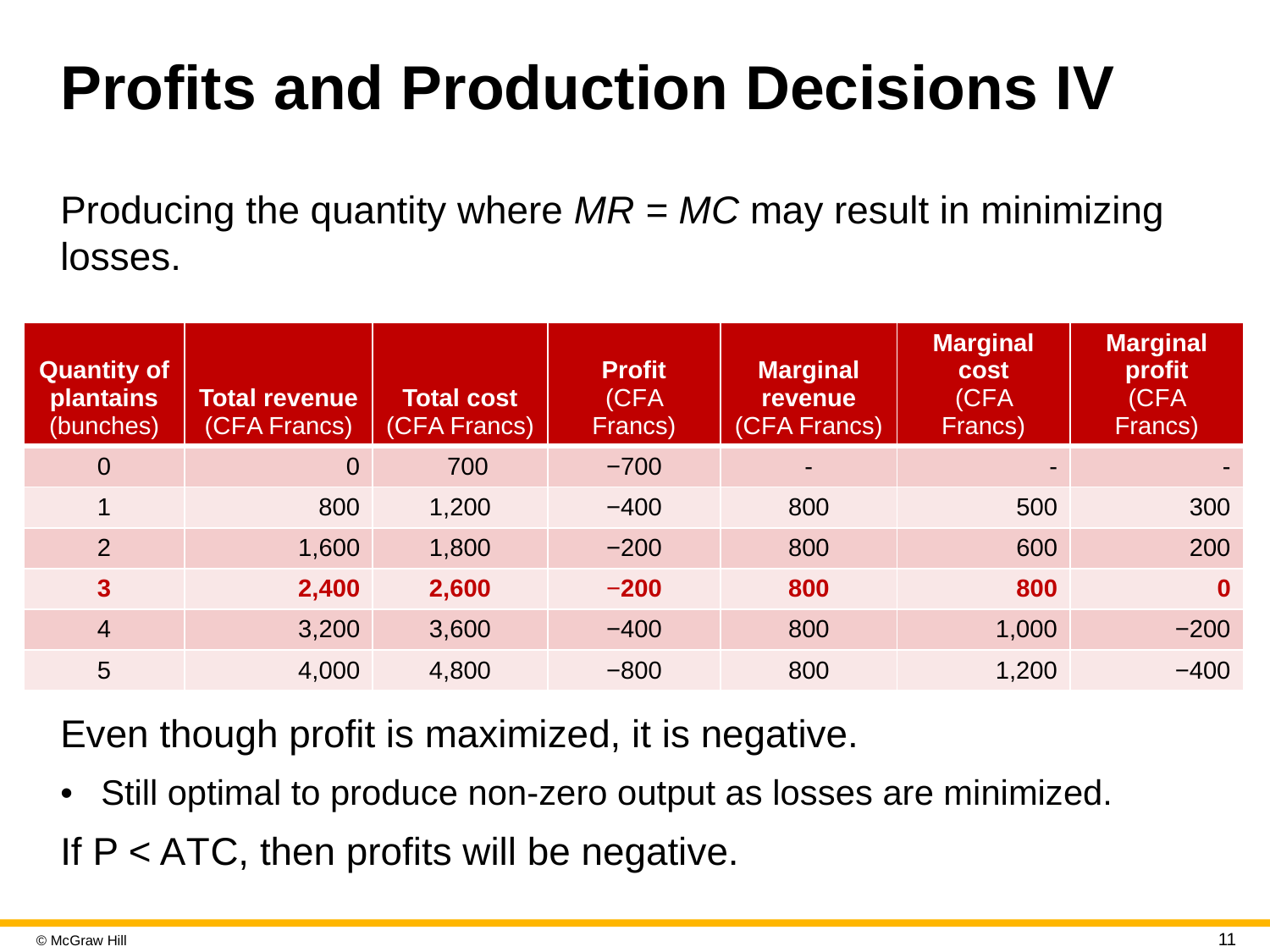

# Profits and Production Decisions I V
Producing the quantity where M R = M C may result in minimizing losses.
| Quantity of plantains (bunches) | Total revenue (C F A Francs) | Total cost (C F A Francs) | Profit (C F A Francs) | Marginal revenue (C F A Francs) | Marginal cost (C F A Francs) | Marginal profit (C F A Francs) |
| --- | --- | --- | --- | --- | --- | --- |
| 0 | 0 | 700 | −700 | - | - | - |
| 1 | 800 | 1,200 | −400 | 800 | 500 | 300 |
| 2 | 1,600 | 1,800 | −200 | 800 | 600 | 200 |
| 3 | 2,400 | 2,600 | −200 | 800 | 800 | 0 |
| 4 | 3,200 | 3,600 | −400 | 800 | 1,000 | −200 |
| 5 | 4,000 | 4,800 | −800 | 800 | 1,200 | −400 |
Even though profit is maximized, it is negative.
Still optimal to produce non-zero output as losses are minimized.
If P < A T C, then profits will be negative.